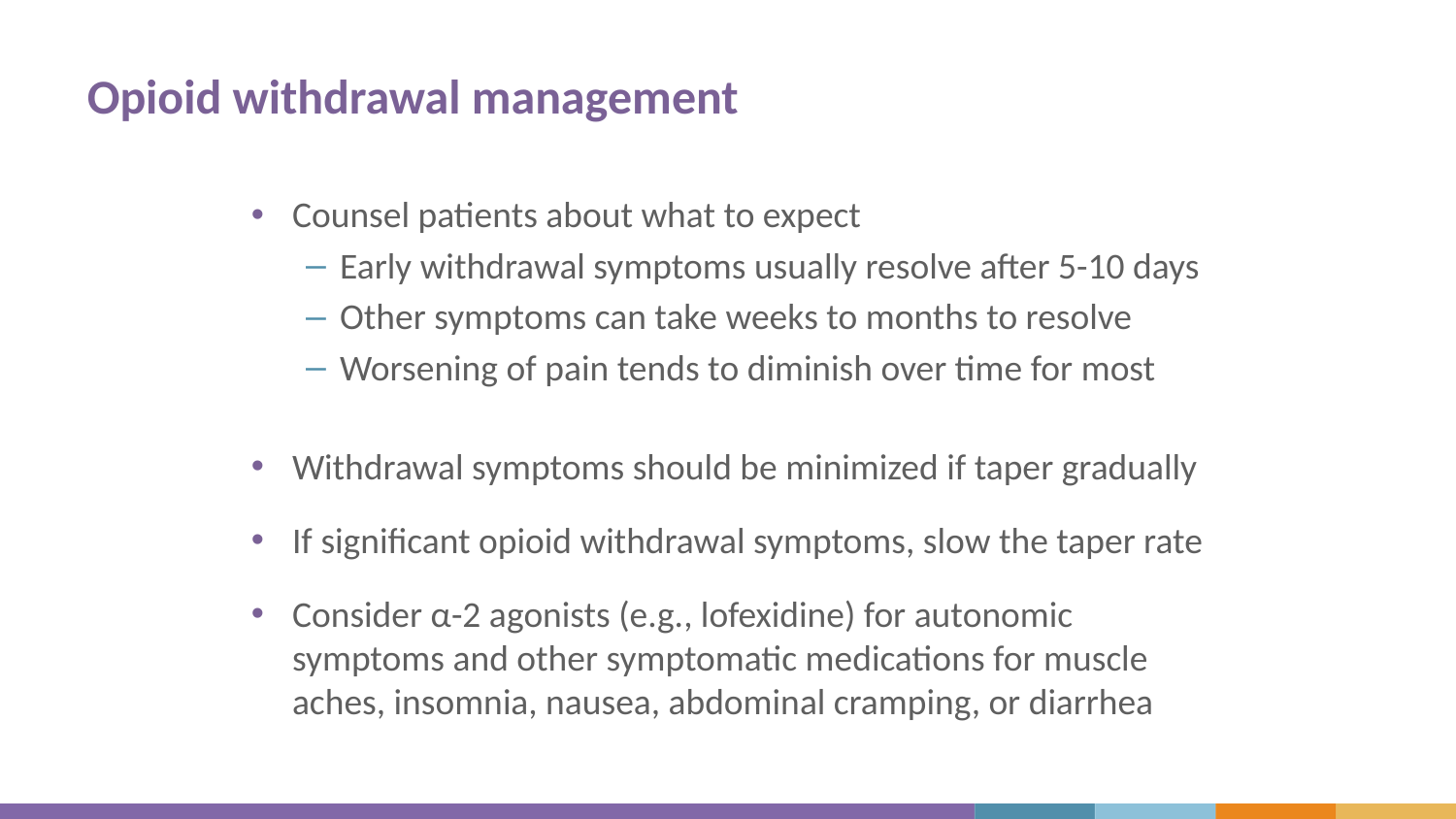

# Opioid withdrawal management
Counsel patients about what to expect
Early withdrawal symptoms usually resolve after 5-10 days
Other symptoms can take weeks to months to resolve
Worsening of pain tends to diminish over time for most

Withdrawal symptoms should be minimized if taper gradually

If significant opioid withdrawal symptoms, slow the taper rate

Consider α-2 agonists (e.g., lofexidine) for autonomic symptoms and other symptomatic medications for muscle aches, insomnia, nausea, abdominal cramping, or diarrhea